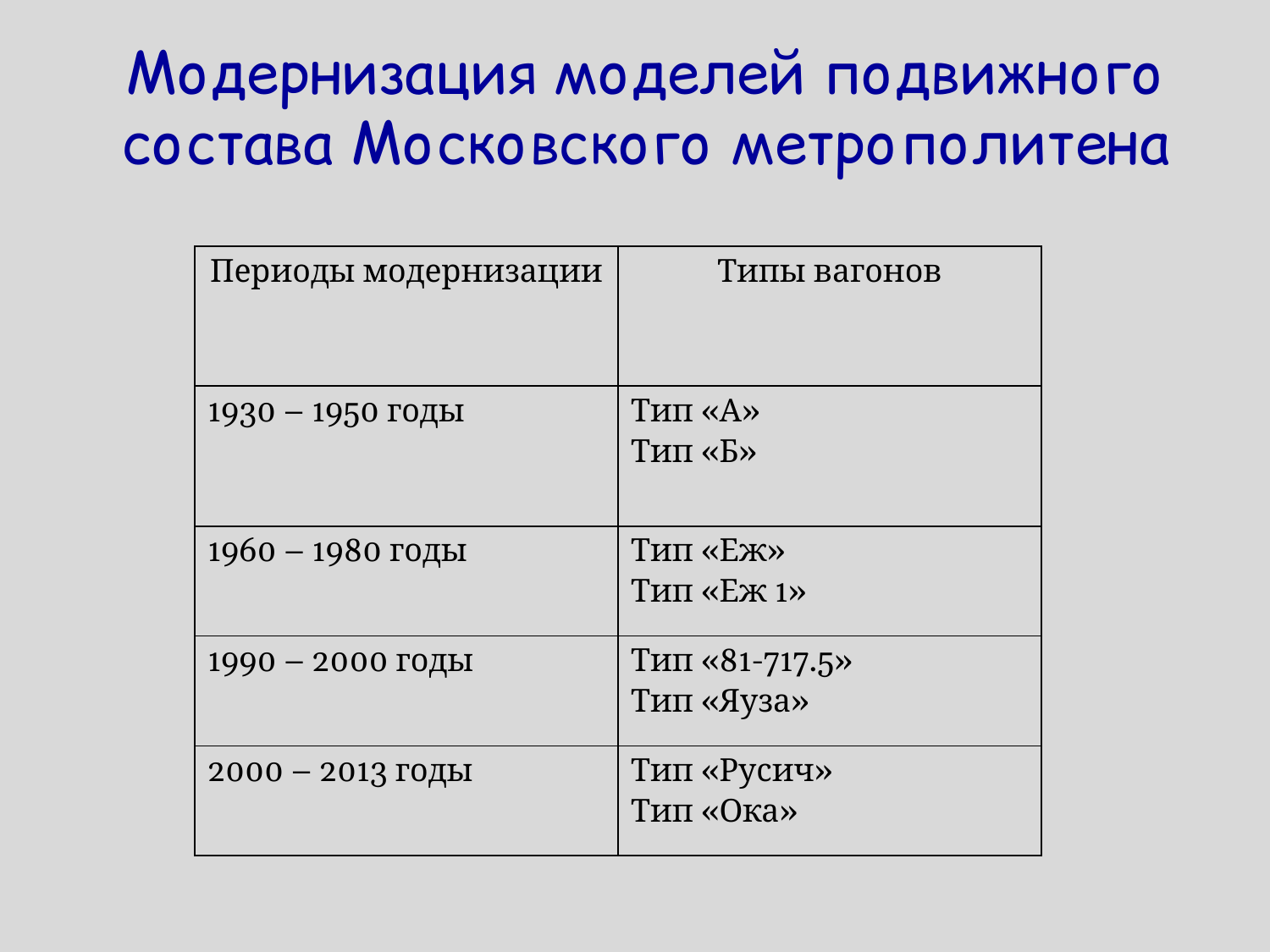

# Модернизация моделей подвижного состава Московского метрополитена
| Периоды модернизации | Типы вагонов |
| --- | --- |
| 1930 – 1950 годы | Тип «А» Тип «Б» |
| 1960 – 1980 годы | Тип «Еж» Тип «Еж 1» |
| 1990 – 2000 годы | Тип «81-717.5» Тип «Яуза» |
| 2000 – 2013 годы | Тип «Русич» Тип «Ока» |